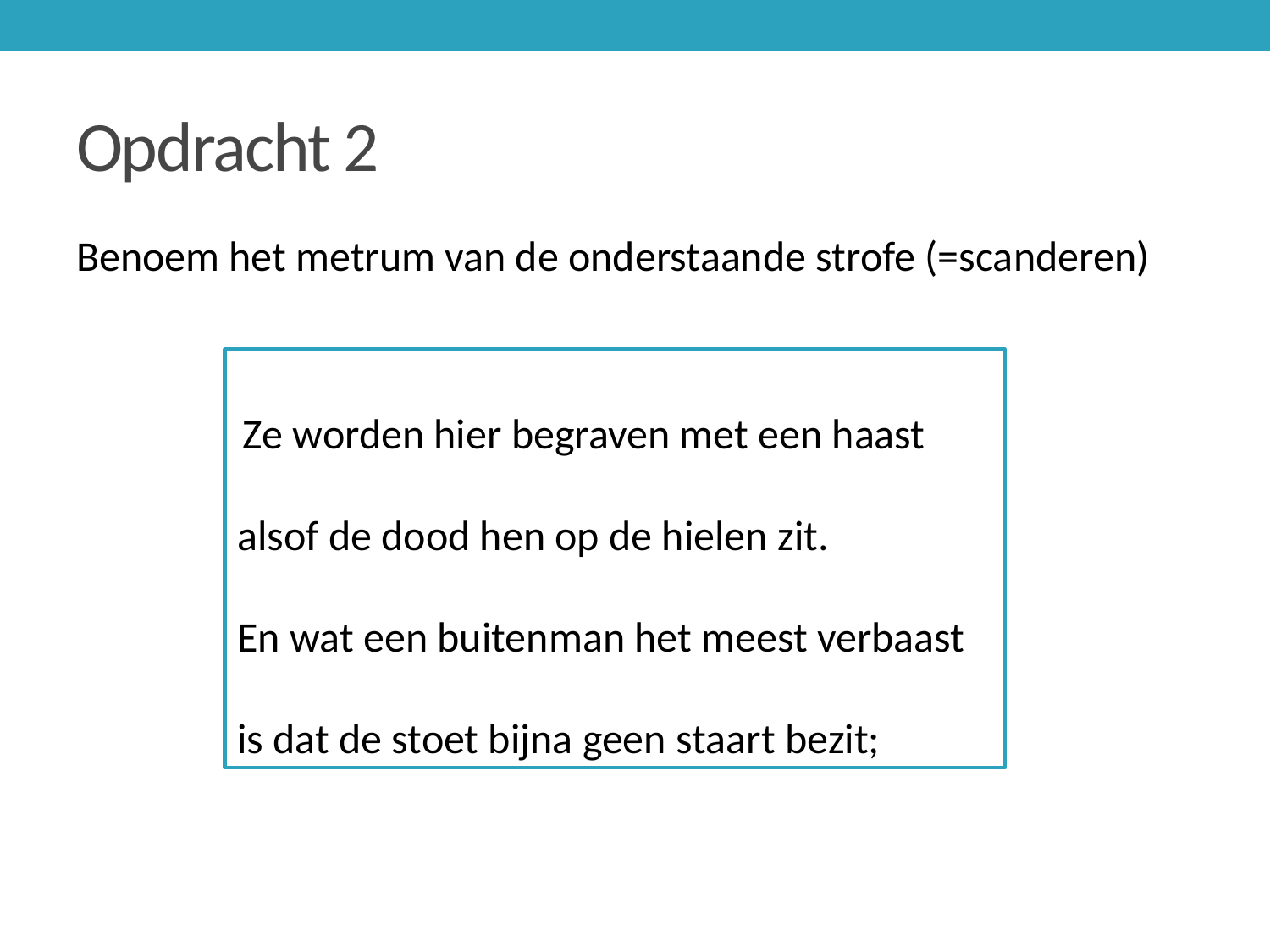

# Opdracht 2
Benoem het metrum van de onderstaande strofe (=scanderen)

 Ze worden hier begraven met een haast
alsof de dood hen op de hielen zit.
En wat een buitenman het meest verbaast
is dat de stoet bijna geen staart bezit;